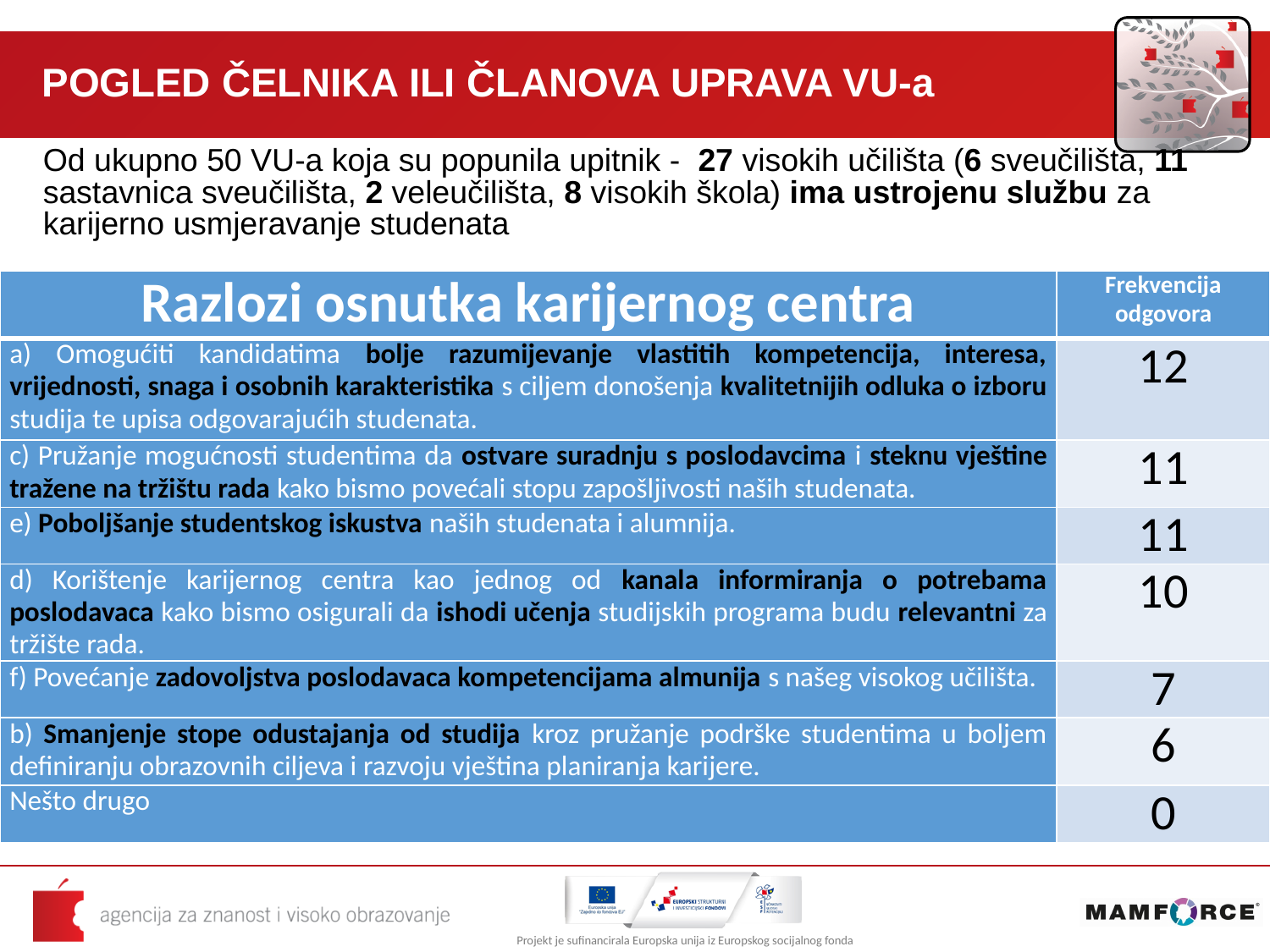

# POGLED ČELNIKA ILI ČLANOVA UPRAVA VU-a
Od ukupno 50 VU-a koja su popunila upitnik -  27 visokih učilišta (6 sveučilišta, 11 sastavnica sveučilišta, 2 veleučilišta, 8 visokih škola) ima ustrojenu službu za karijerno usmjeravanje studenata

| Razlozi osnutka karijernog centra | Frekvencija odgovora |
| --- | --- |
| a) Omogućiti kandidatima bolje razumijevanje vlastitih kompetencija, interesa, vrijednosti, snaga i osobnih karakteristika s ciljem donošenja kvalitetnijih odluka o izboru studija te upisa odgovarajućih studenata. | 12 |
| c) Pružanje mogućnosti studentima da ostvare suradnju s poslodavcima i steknu vještine tražene na tržištu rada kako bismo povećali stopu zapošljivosti naših studenata. | 11 |
| e) Poboljšanje studentskog iskustva naših studenata i alumnija. | 11 |
| d) Korištenje karijernog centra kao jednog od kanala informiranja o potrebama poslodavaca kako bismo osigurali da ishodi učenja studijskih programa budu relevantni za tržište rada. | 10 |
| f) Povećanje zadovoljstva poslodavaca kompetencijama almunija s našeg visokog učilišta. | 7 |
| b) Smanjenje stope odustajanja od studija kroz pružanje podrške studentima u boljem definiranju obrazovnih ciljeva i razvoju vještina planiranja karijere. | 6 |
| Nešto drugo | 0 |